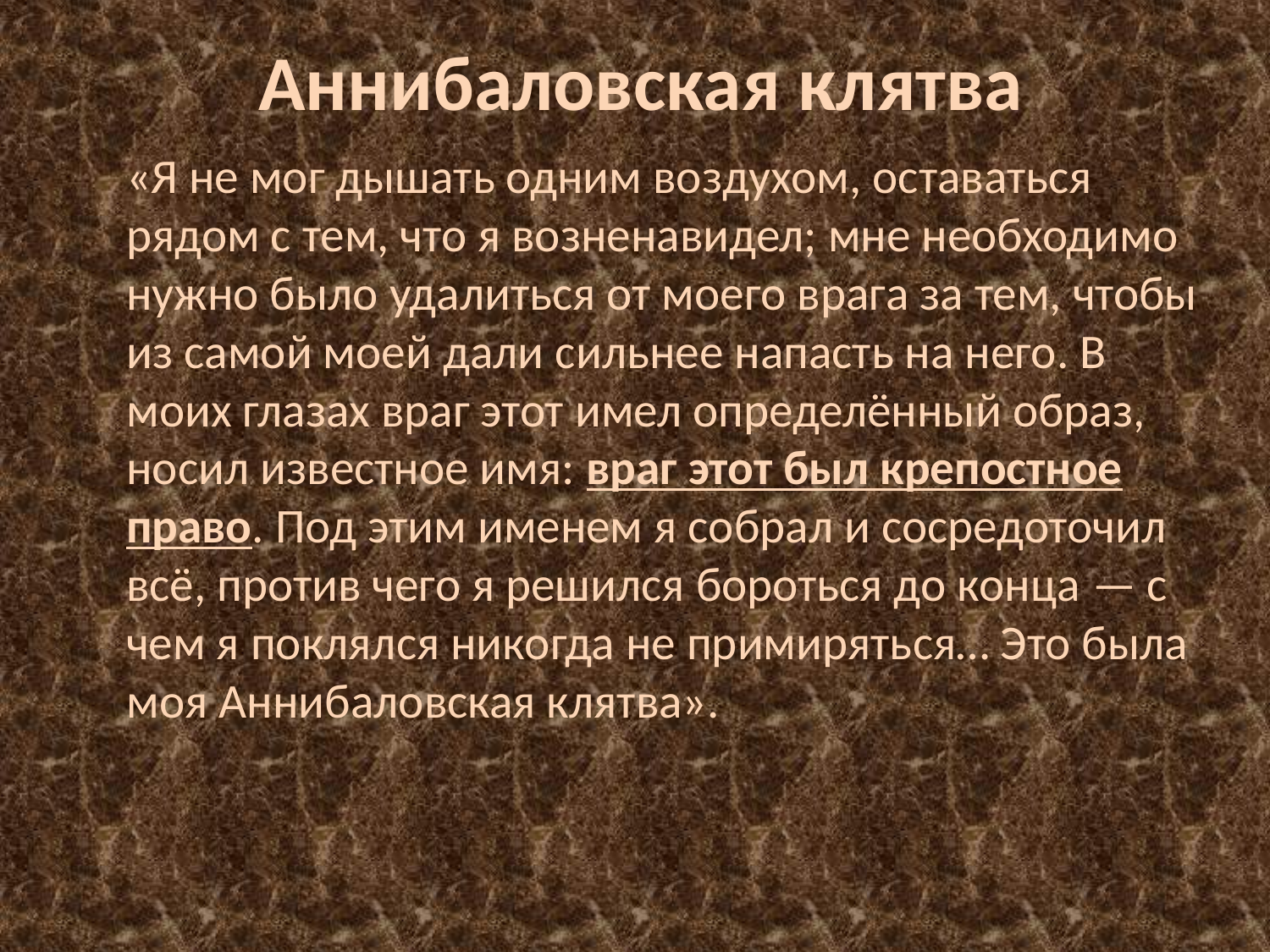

# Аннибаловская клятва
	«Я не мог дышать одним воздухом, оставаться рядом с тем, что я возненавидел; мне необходимо нужно было удалиться от моего врага за тем, чтобы из самой моей дали сильнее напасть на него. В моих глазах враг этот имел определённый образ, носил известное имя: враг этот был крепостное право. Под этим именем я собрал и сосредоточил всё, против чего я решился бороться до конца — с чем я поклялся никогда не примиряться… Это была моя Аннибаловская клятва».